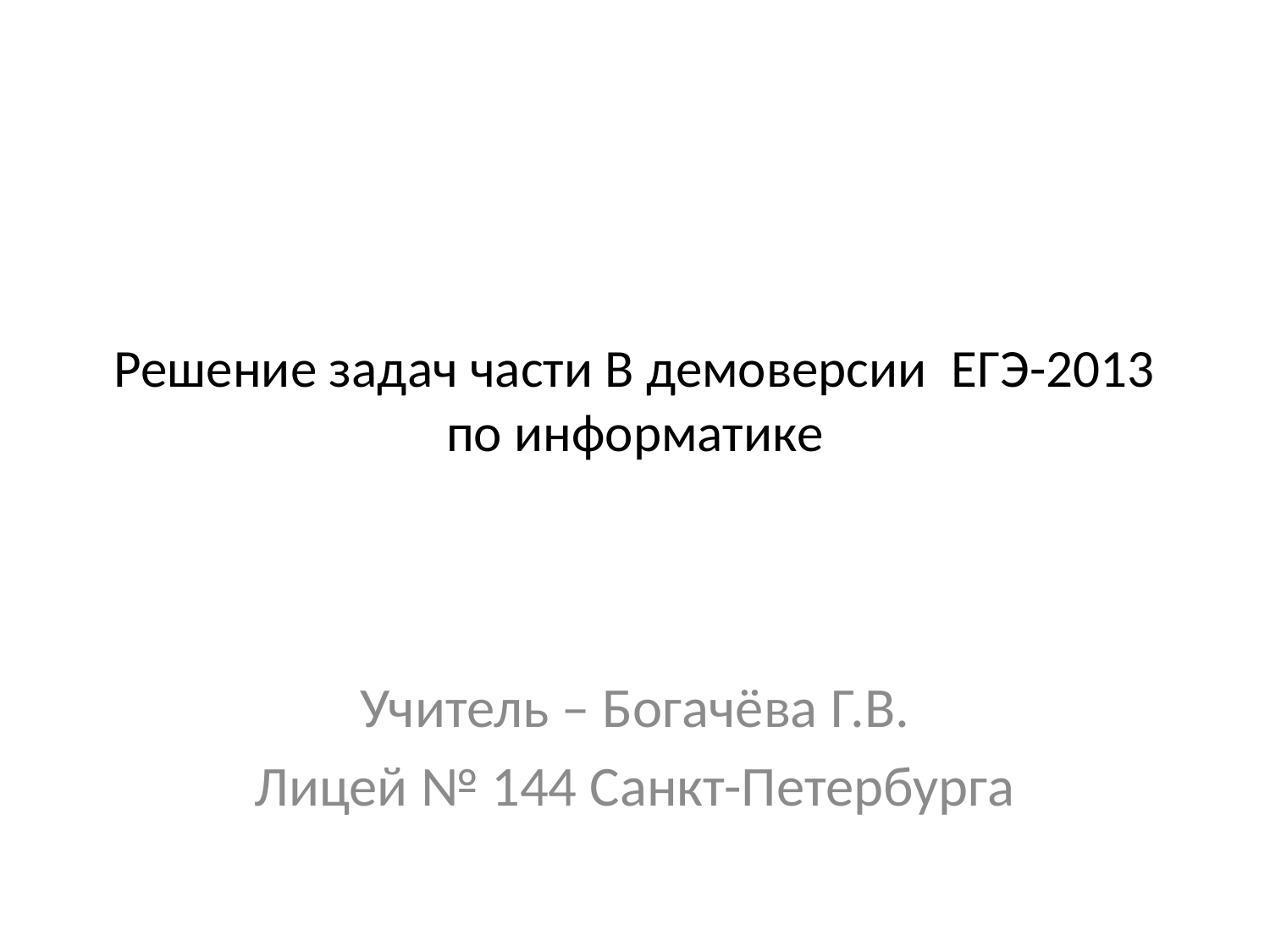

# Решение задач части В демоверсии  ЕГЭ-2013 по информатике
Учитель – Богачёва Г.В.
Лицей № 144 Санкт-Петербурга